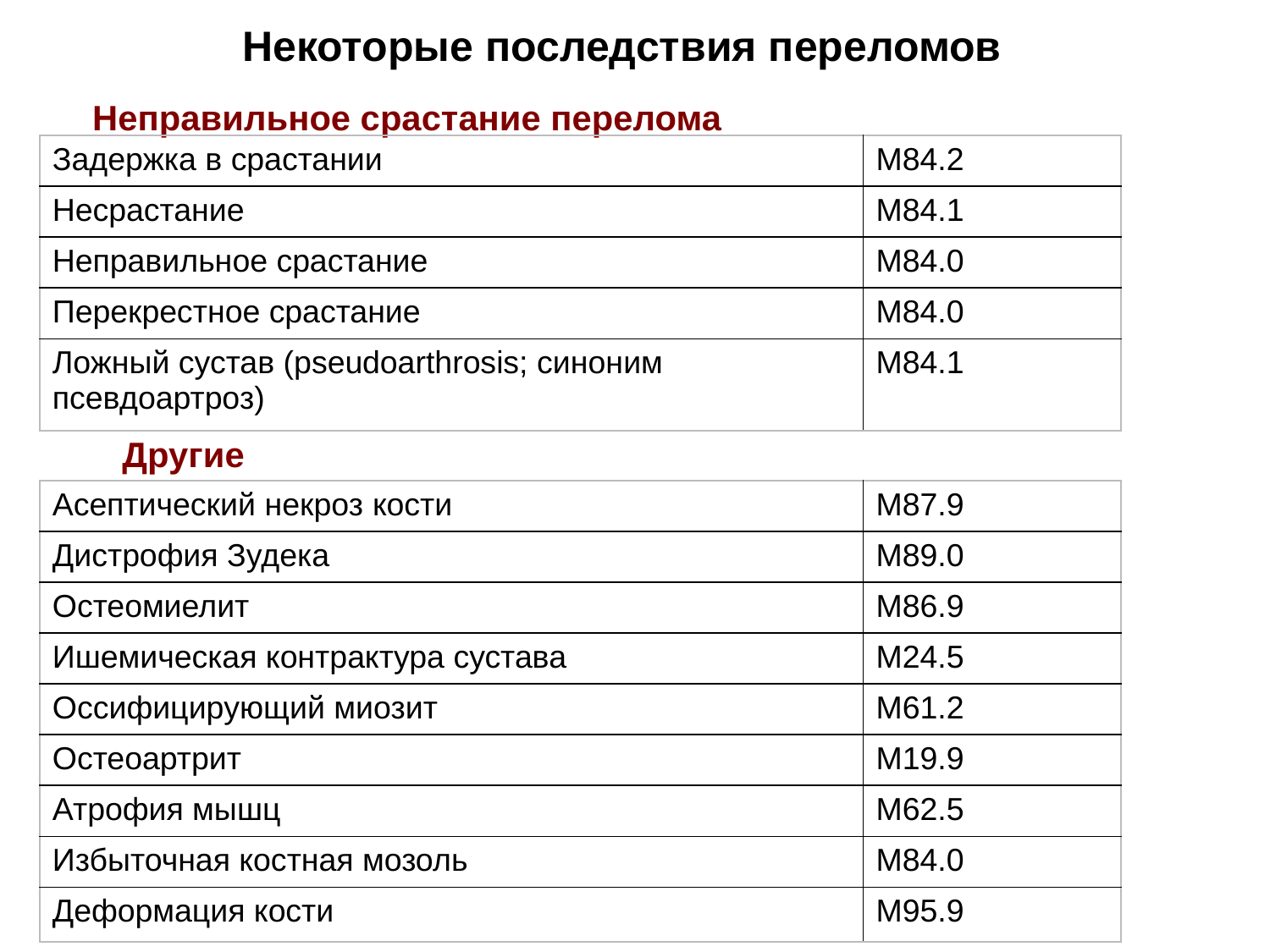

Некоторые последствия переломов
Неправильное срастание перелома
| Задержка в срастании | M84.2 |
| --- | --- |
| Несрастание | M84.1 |
| Неправильное срастание | M84.0 |
| Перекрестное срастание | M84.0 |
| Ложный сустав (pseudoarthrosis; синоним псевдоартроз) | M84.1 |
Другие
| Асептический некроз кости | M87.9 |
| --- | --- |
| Дистрофия Зудека | M89.0 |
| Остеомиелит | M86.9 |
| Ишемическая контрактура сустава | M24.5 |
| Оссифицирующий миозит | M61.2 |
| Остеоартрит | M19.9 |
| Атрофия мышц | M62.5 |
| Избыточная костная мозоль | M84.0 |
| Деформация кости | M95.9 |